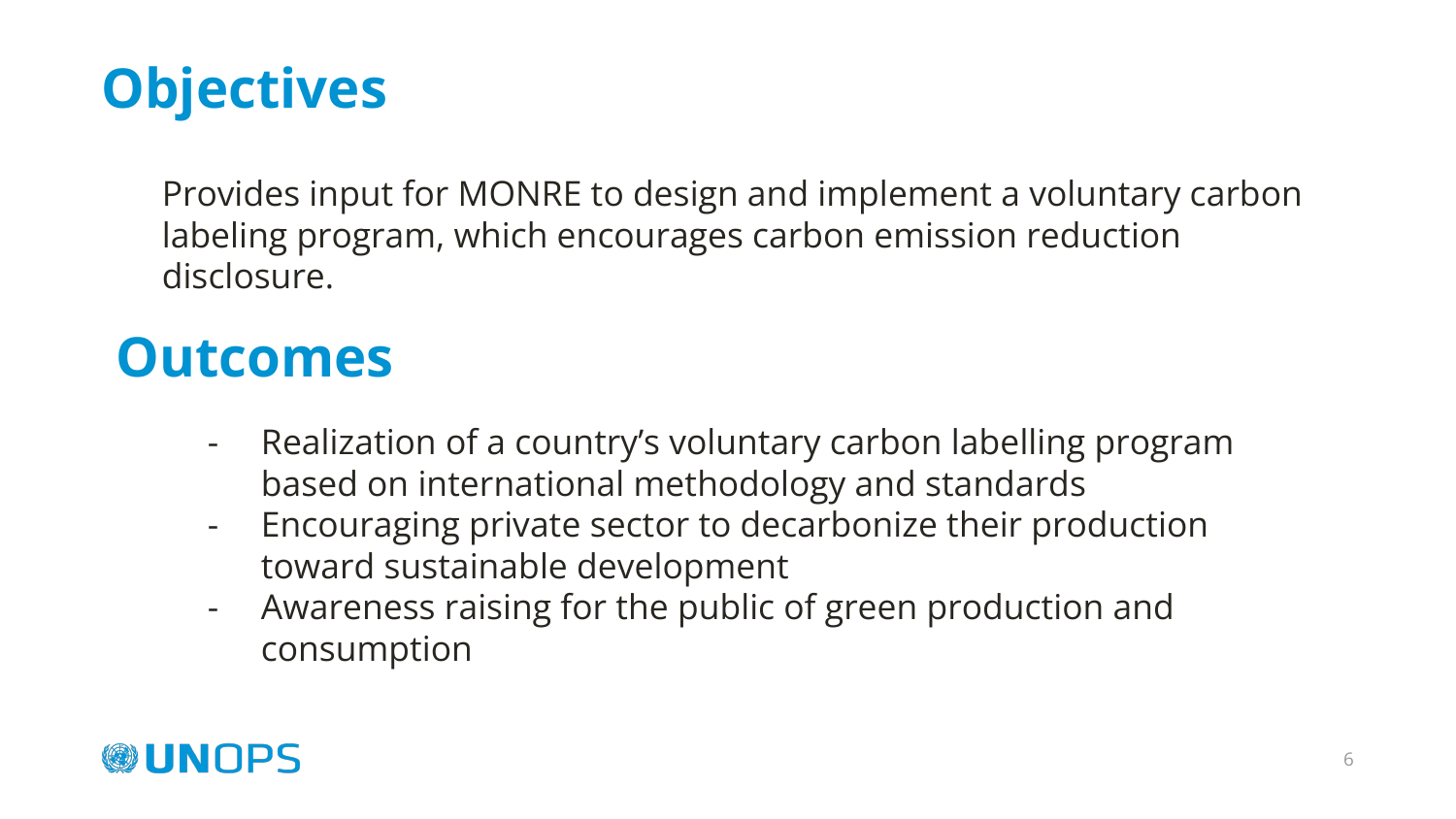

# Objectives
Provides input for MONRE to design and implement a voluntary carbon labeling program, which encourages carbon emission reduction disclosure.
Outcomes
Realization of a country’s voluntary carbon labelling program based on international methodology and standards
Encouraging private sector to decarbonize their production toward sustainable development
Awareness raising for the public of green production and consumption
6